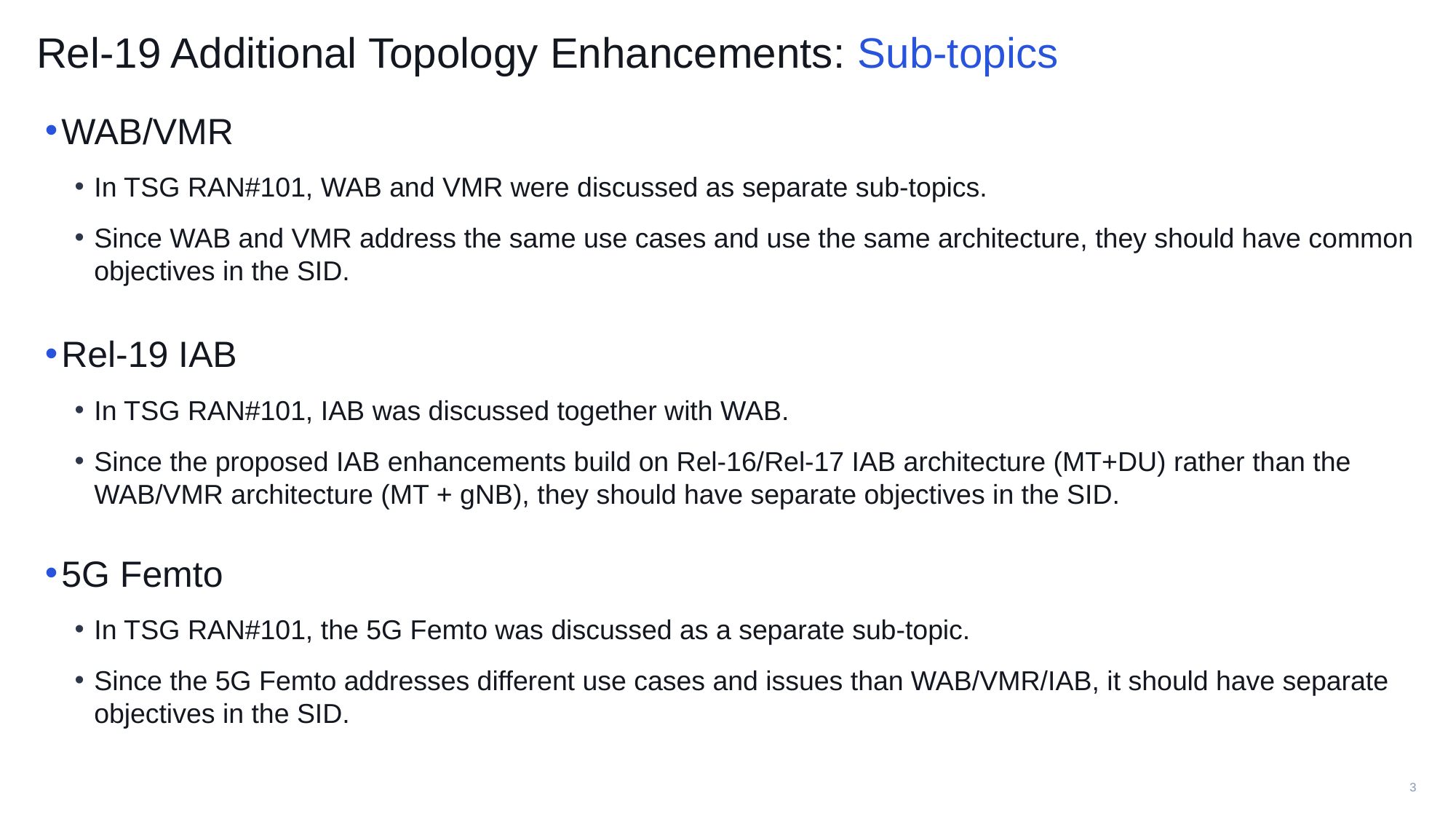

Rel-19 Additional Topology Enhancements: Sub-topics
WAB/VMR
In TSG RAN#101, WAB and VMR were discussed as separate sub-topics.
Since WAB and VMR address the same use cases and use the same architecture, they should have common objectives in the SID.

Rel-19 IAB
In TSG RAN#101, IAB was discussed together with WAB.
Since the proposed IAB enhancements build on Rel-16/Rel-17 IAB architecture (MT+DU) rather than the WAB/VMR architecture (MT + gNB), they should have separate objectives in the SID.

5G Femto
In TSG RAN#101, the 5G Femto was discussed as a separate sub-topic.
Since the 5G Femto addresses different use cases and issues than WAB/VMR/IAB, it should have separate objectives in the SID.